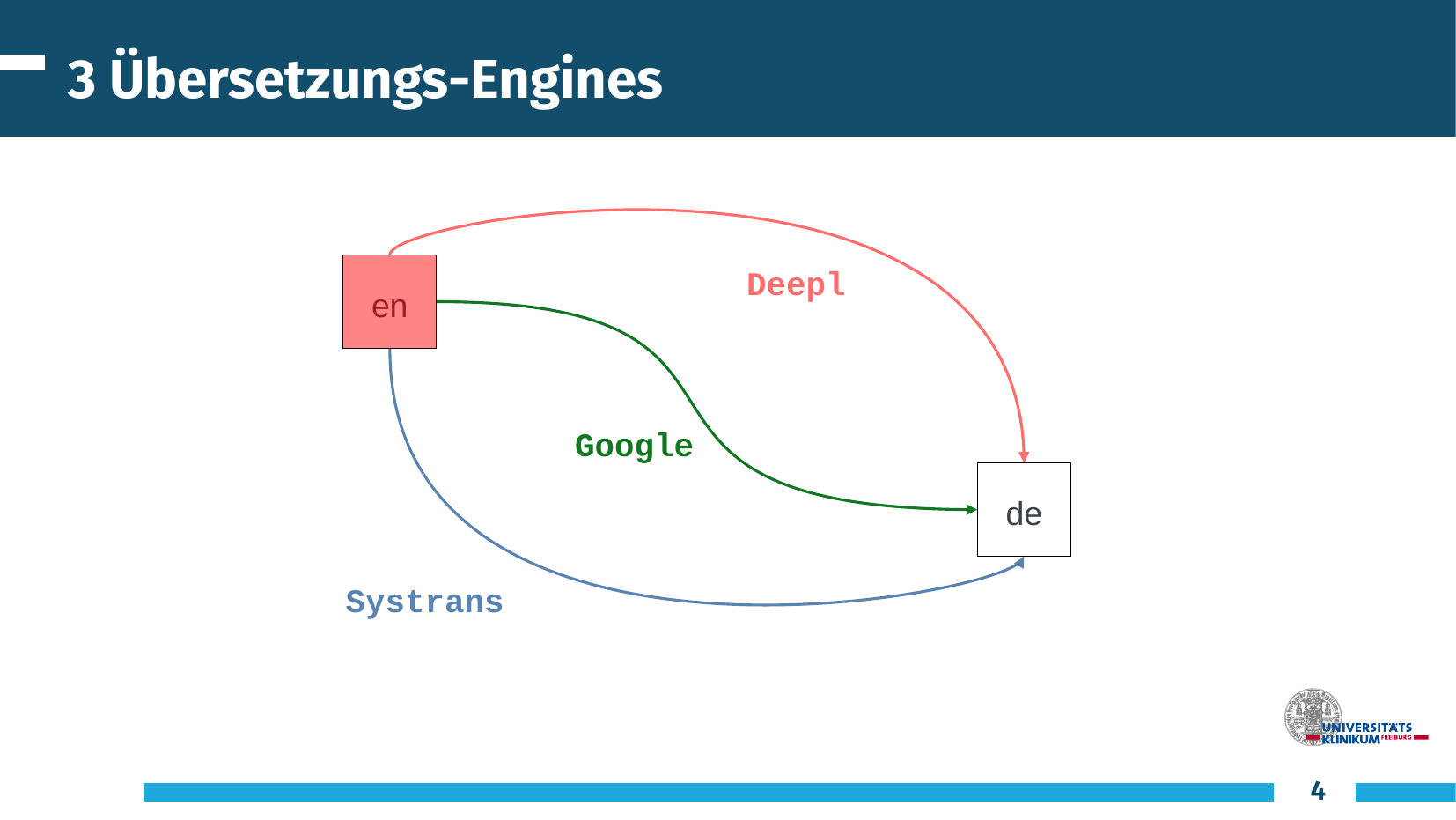

# 3 Übersetzungs-Engines

Deepl
en
Google

de
Systrans